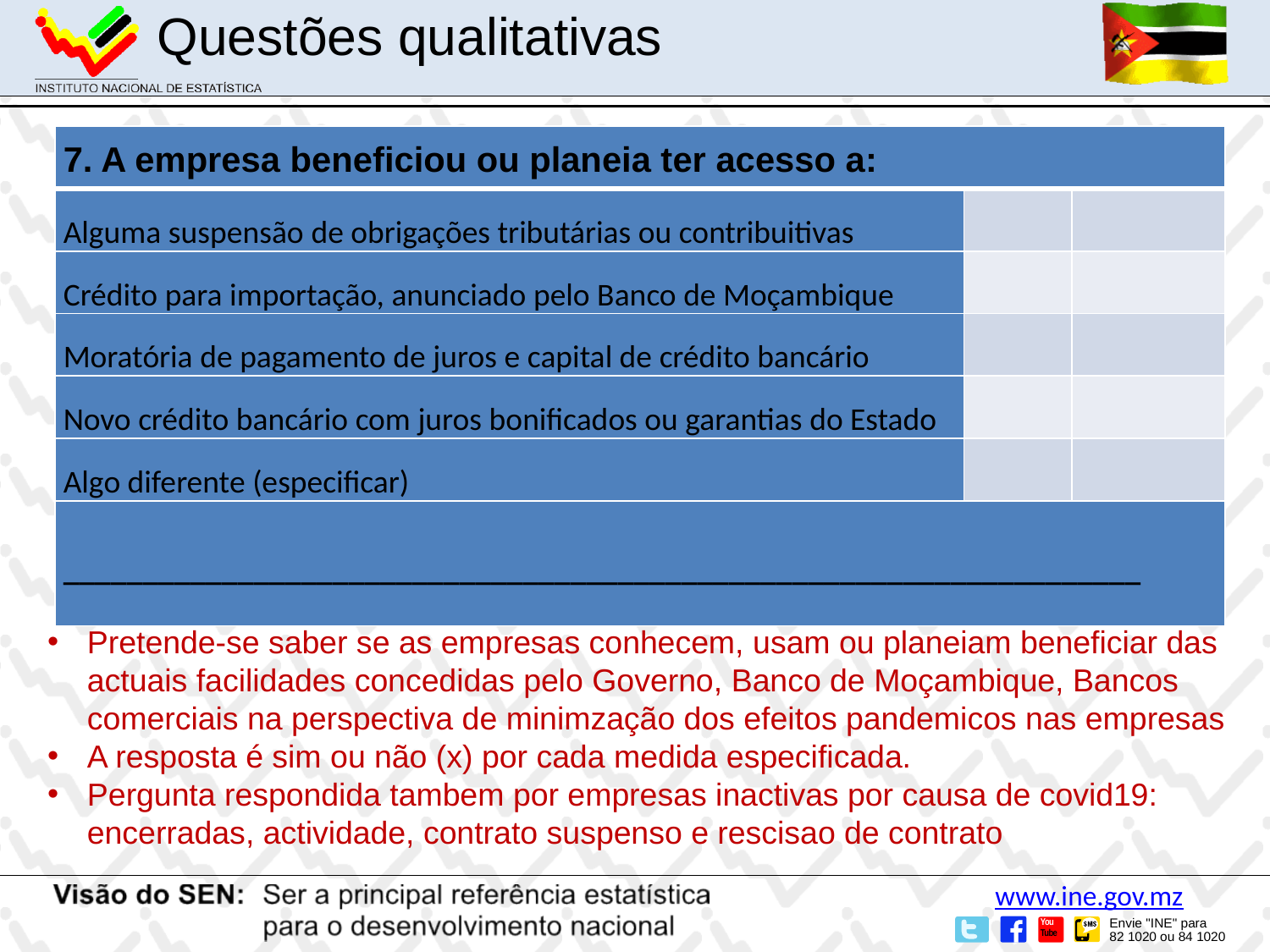

Questões qualitativas
| 7. A empresa beneficiou ou planeia ter acesso a: |  |  |
| --- | --- | --- |
| Alguma suspensão de obrigações tributárias ou contribuitivas |  |  |
| Crédito para importação, anunciado pelo Banco de Moçambique |  |  |
| Moratória de pagamento de juros e capital de crédito bancário |  |  |
| Novo crédito bancário com juros bonificados ou garantias do Estado |  |  |
| Algo diferente (especificar) |  |  |
| \_\_\_\_\_\_\_\_\_\_\_\_\_\_\_\_\_\_\_\_\_\_\_\_\_\_\_\_\_\_\_\_\_\_\_\_\_\_\_\_\_\_\_\_\_\_\_\_\_\_\_\_\_\_\_\_\_\_\_\_\_\_\_\_\_\_\_\_ |  |  |
Pretende-se saber se as empresas conhecem, usam ou planeiam beneficiar das actuais facilidades concedidas pelo Governo, Banco de Moçambique, Bancos comerciais na perspectiva de minimzação dos efeitos pandemicos nas empresas
A resposta é sim ou não (x) por cada medida especificada.
Pergunta respondida tambem por empresas inactivas por causa de covid19: encerradas, actividade, contrato suspenso e rescisao de contrato